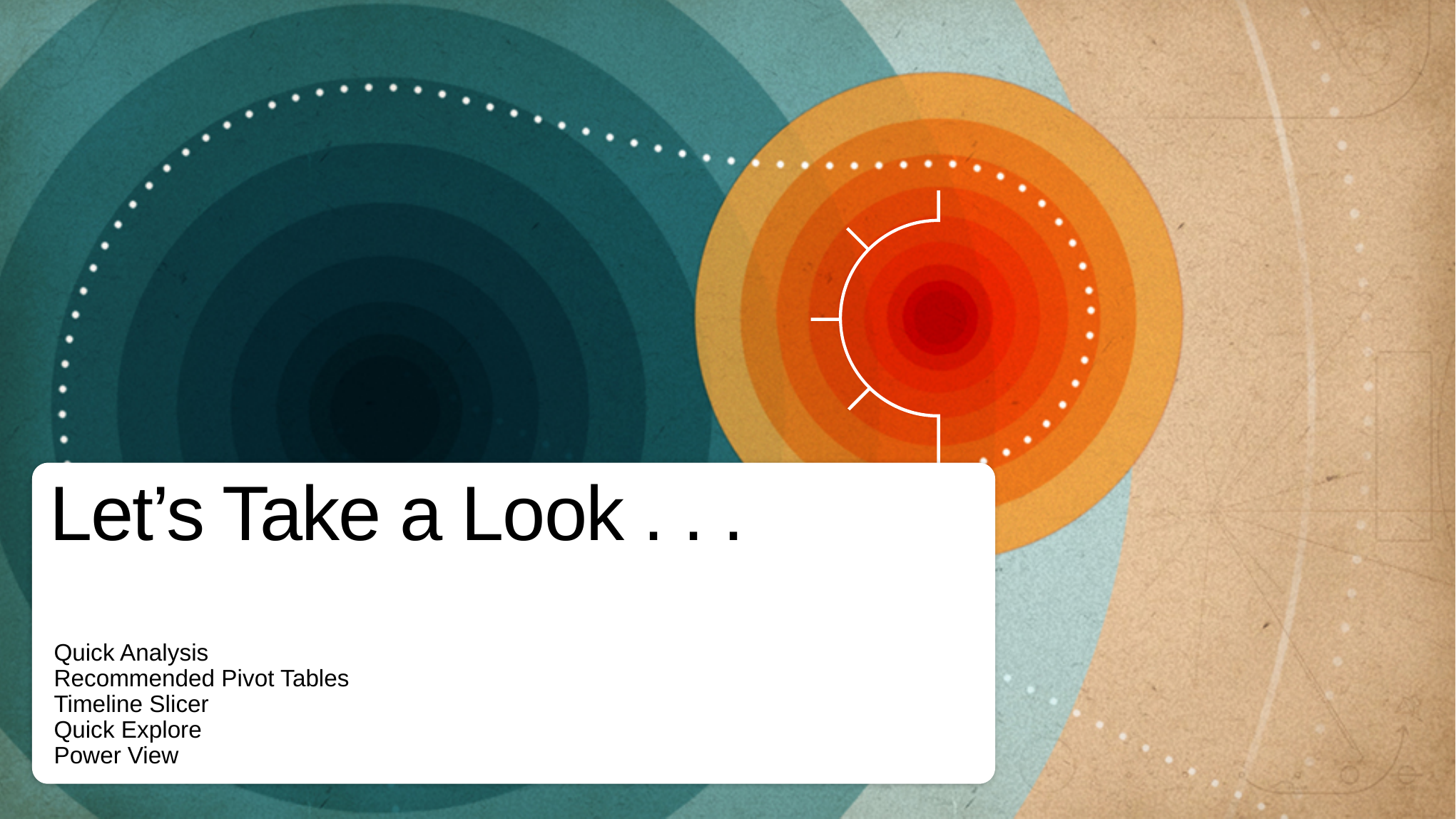

# Let’s Take a Look . . .
Quick Analysis
Recommended Pivot Tables
Timeline Slicer
Quick Explore
Power View